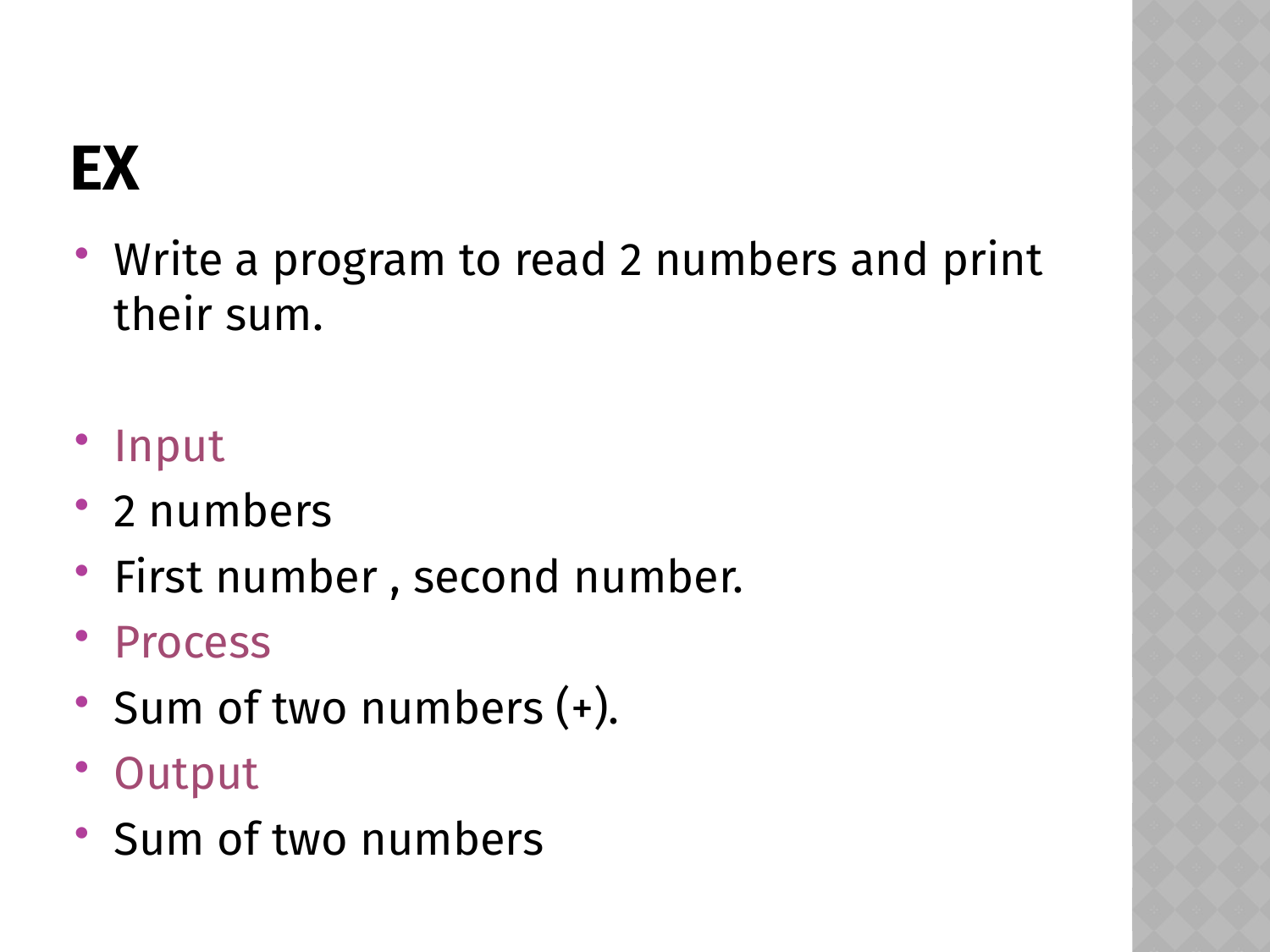

# EX
Write a program to read 2 numbers and print their sum.

Input
2 numbers
First number , second number.
Process
Sum of two numbers (+).
Output
Sum of two numbers